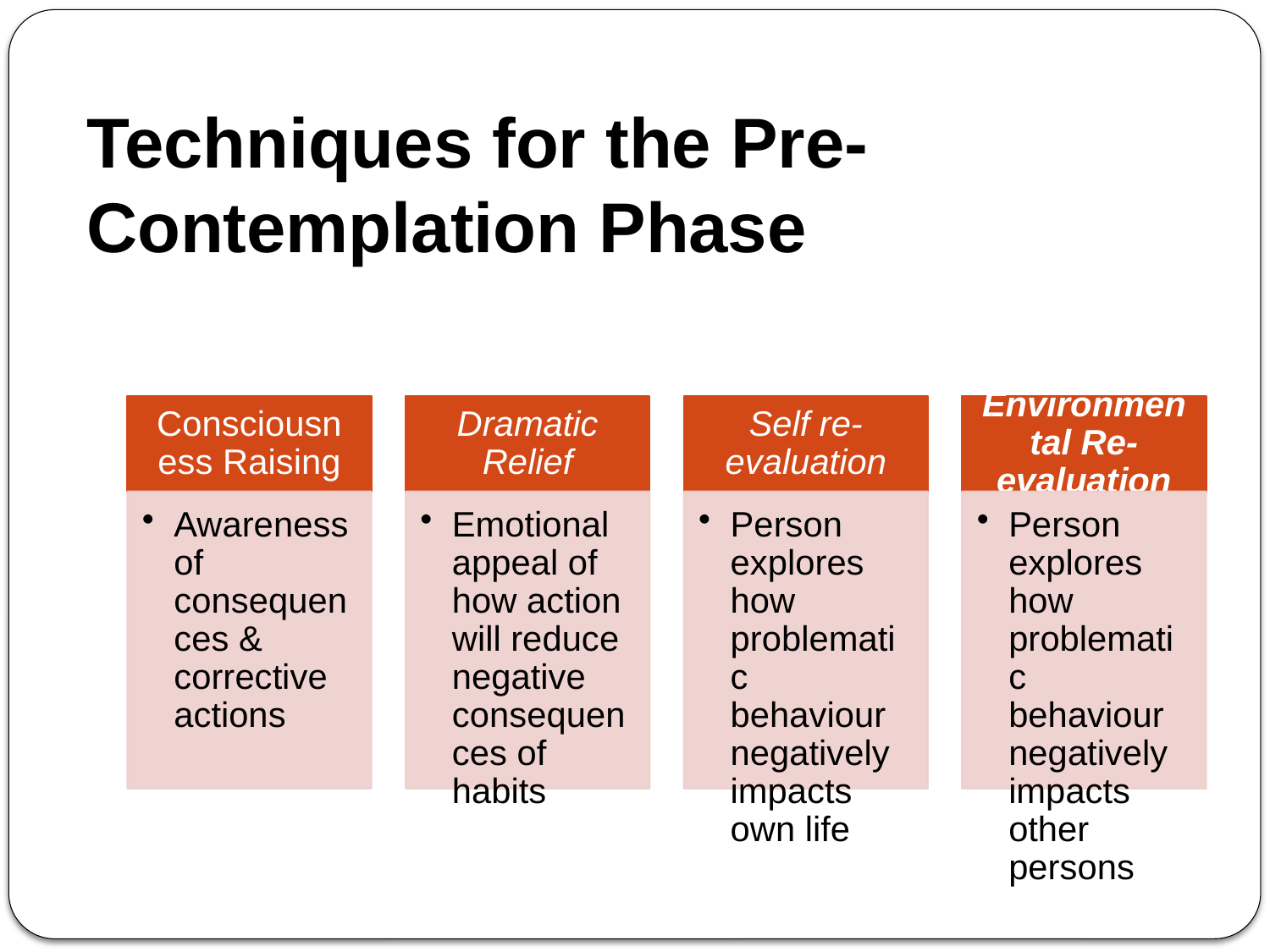

# Techniques for the Pre-Contemplation Phase
Consciousness Raising
Awareness of consequences & corrective actions
Dramatic Relief
Emotional appeal of how action will reduce negative consequences of habits
Self re-evaluation
Person explores how problematic behaviour negatively impacts own life
Environmental Re-evaluation
Person explores how problematic behaviour negatively impacts other persons